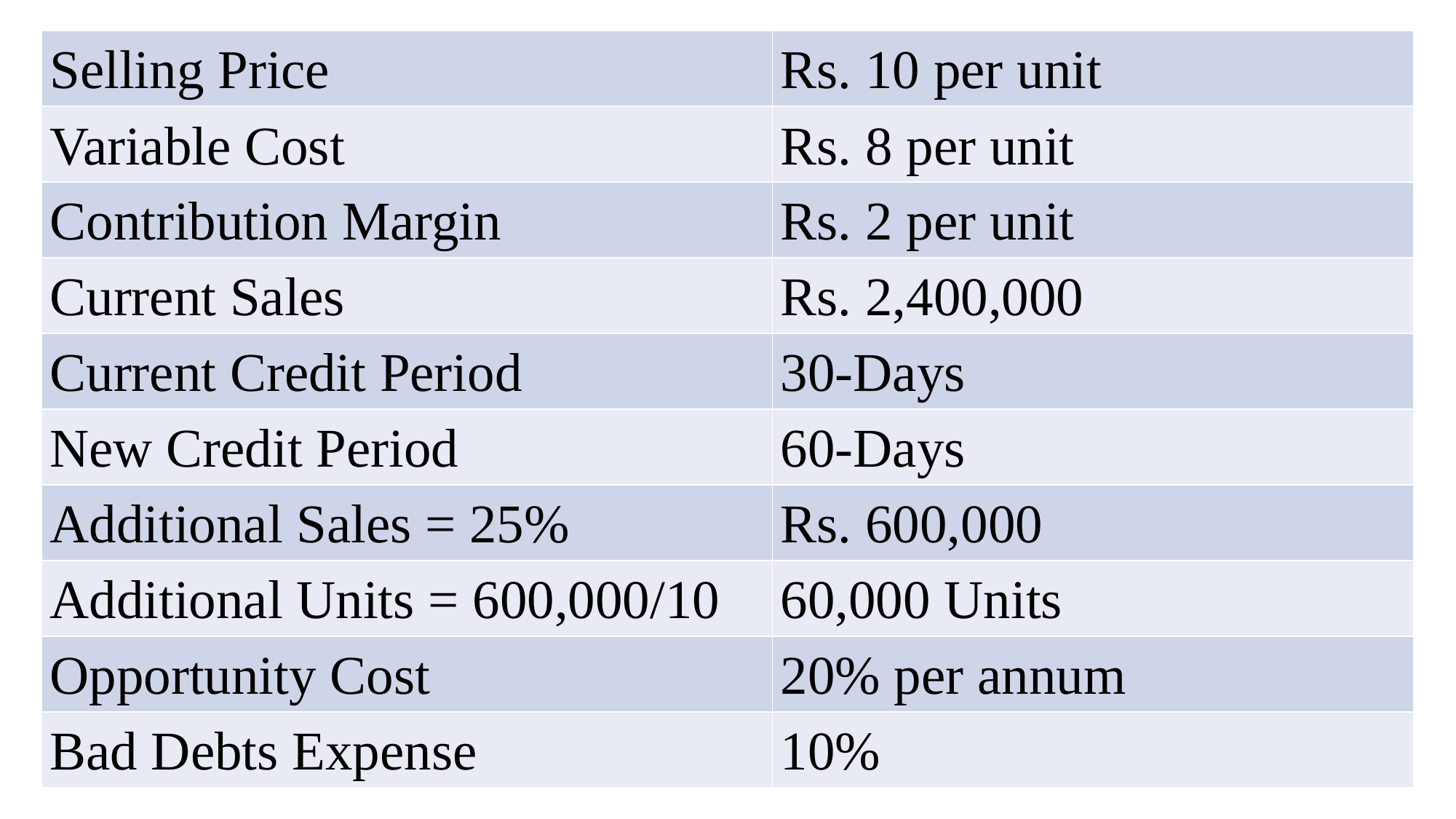

| Selling Price | Rs. 10 per unit |
| --- | --- |
| Variable Cost | Rs. 8 per unit |
| Contribution Margin | Rs. 2 per unit |
| Current Sales | Rs. 2,400,000 |
| Current Credit Period | 30-Days |
| New Credit Period | 60-Days |
| Additional Sales = 25% | Rs. 600,000 |
| Additional Units = 600,000/10 | 60,000 Units |
| Opportunity Cost | 20% per annum |
| Bad Debts Expense | 10% |